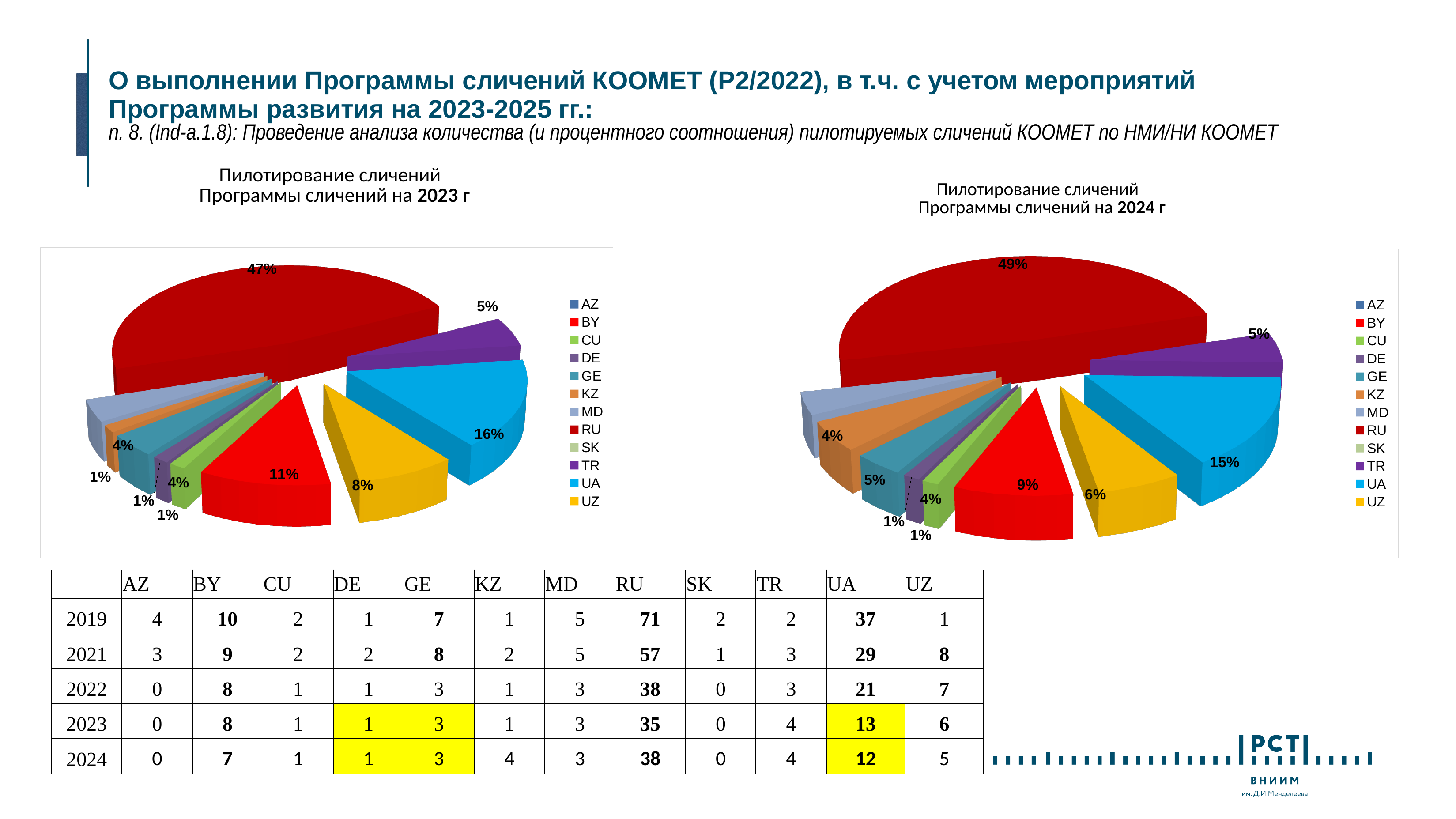

# О выполнении Программы сличений КООМЕТ (P2/2022), в т.ч. с учетом мероприятий Программы развития на 2023-2025 гг.: п. 8. (Ind-a.1.8): Проведение анализа количества (и процентного соотношения) пилотируемых сличений КООМЕТ по НМИ/НИ КООМЕТ
Пилотирование сличений
Программы сличений на 2023 г
Пилотирование сличений
Программы сличений на 2024 г

[unsupported chart]

[unsupported chart]

|  | AZ | BY | CU | DE | GE | KZ | MD | RU | SK | TR | UA | UZ |
| --- | --- | --- | --- | --- | --- | --- | --- | --- | --- | --- | --- | --- |
| 2019 | 4 | 10 | 2 | 1 | 7 | 1 | 5 | 71 | 2 | 2 | 37 | 1 |
| 2021 | 3 | 9 | 2 | 2 | 8 | 2 | 5 | 57 | 1 | 3 | 29 | 8 |
| 2022 | 0 | 8 | 1 | 1 | 3 | 1 | 3 | 38 | 0 | 3 | 21 | 7 |
| 2023 | 0 | 8 | 1 | 1 | 3 | 1 | 3 | 35 | 0 | 4 | 13 | 6 |
| 2024 | 0 | 7 | 1 | 1 | 3 | 4 | 3 | 38 | 0 | 4 | 12 | 5 |